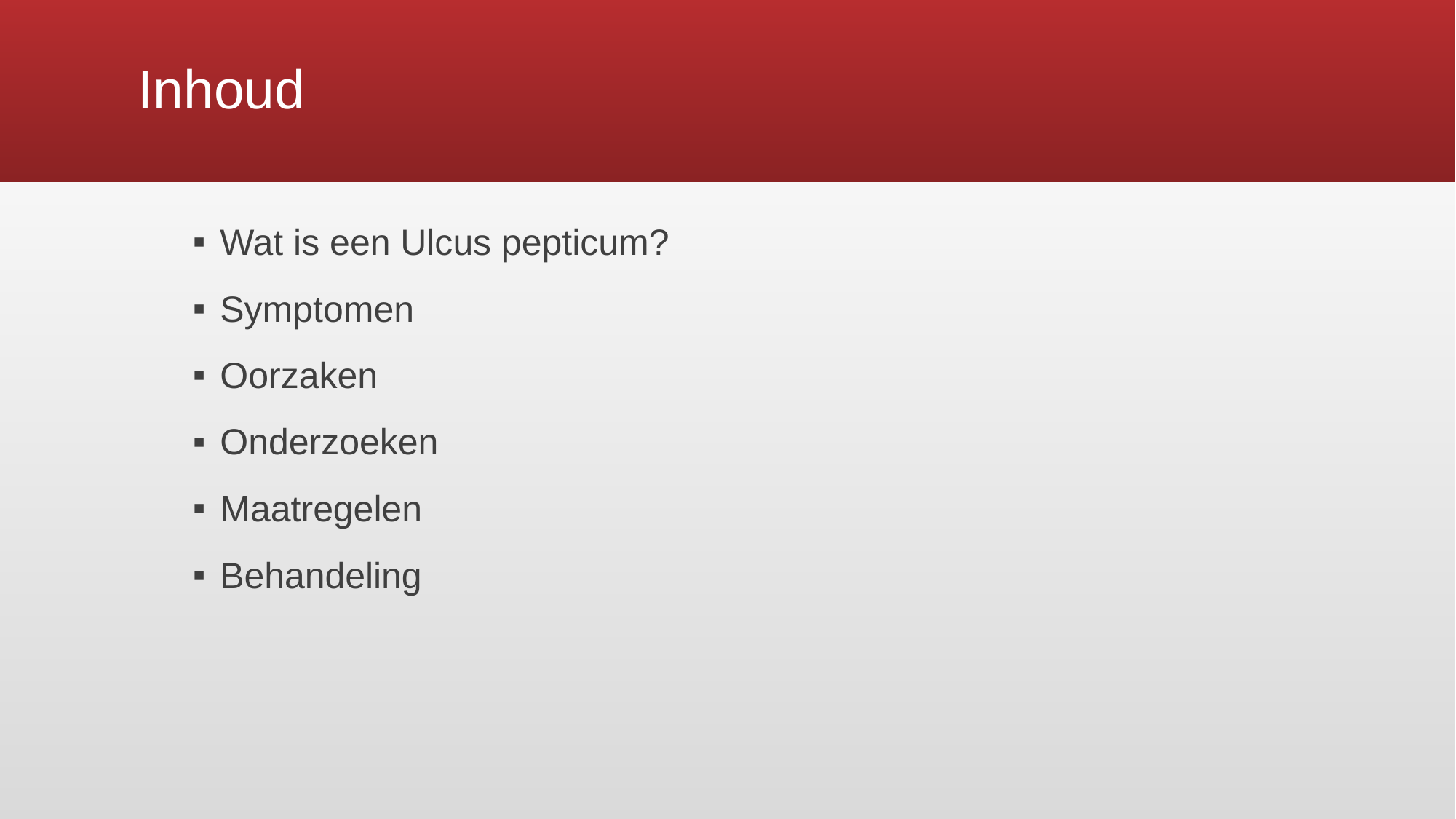

# Inhoud
Wat is een Ulcus pepticum?
Symptomen
Oorzaken
Onderzoeken
Maatregelen
Behandeling